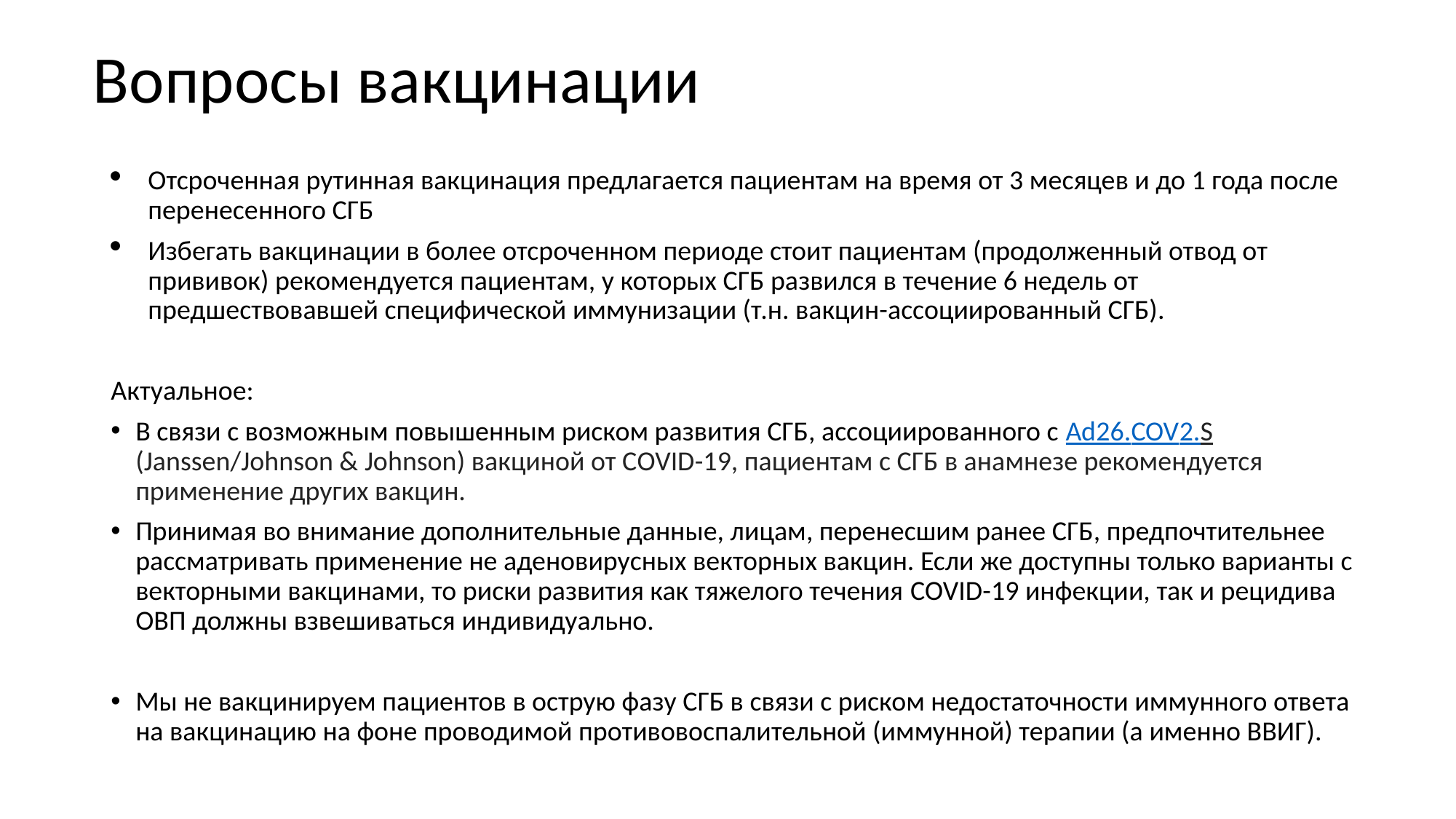

# Вопросы вакцинации
Отсроченная рутинная вакцинация предлагается пациентам на время от 3 месяцев и до 1 года после перенесенного СГБ
Избегать вакцинации в более отсроченном периоде стоит пациентам (продолженный отвод от прививок) рекомендуется пациентам, у которых СГБ развился в течение 6 недель от предшествовавшей специфической иммунизации (т.н. вакцин-ассоциированный СГБ).

Актуальное:
В связи с возможным повышенным риском развития СГБ, ассоциированного с Ad26.COV2.S(Janssen/Johnson & Johnson) вакциной от СOVID-19, пациентам с СГБ в анамнезе рекомендуется применение других вакцин.
Принимая во внимание дополнительные данные, лицам, перенесшим ранее СГБ, предпочтительнее рассматривать применение не аденовирусных векторных вакцин. Если же доступны только варианты с векторными вакцинами, то риски развития как тяжелого течения COVID-19 инфекции, так и рецидива ОВП должны взвешиваться индивидуально.

Мы не вакцинируем пациентов в острую фазу СГБ в связи с риском недостаточности иммунного ответа на вакцинацию на фоне проводимой противовоспалительной (иммунной) терапии (а именно ВВИГ).